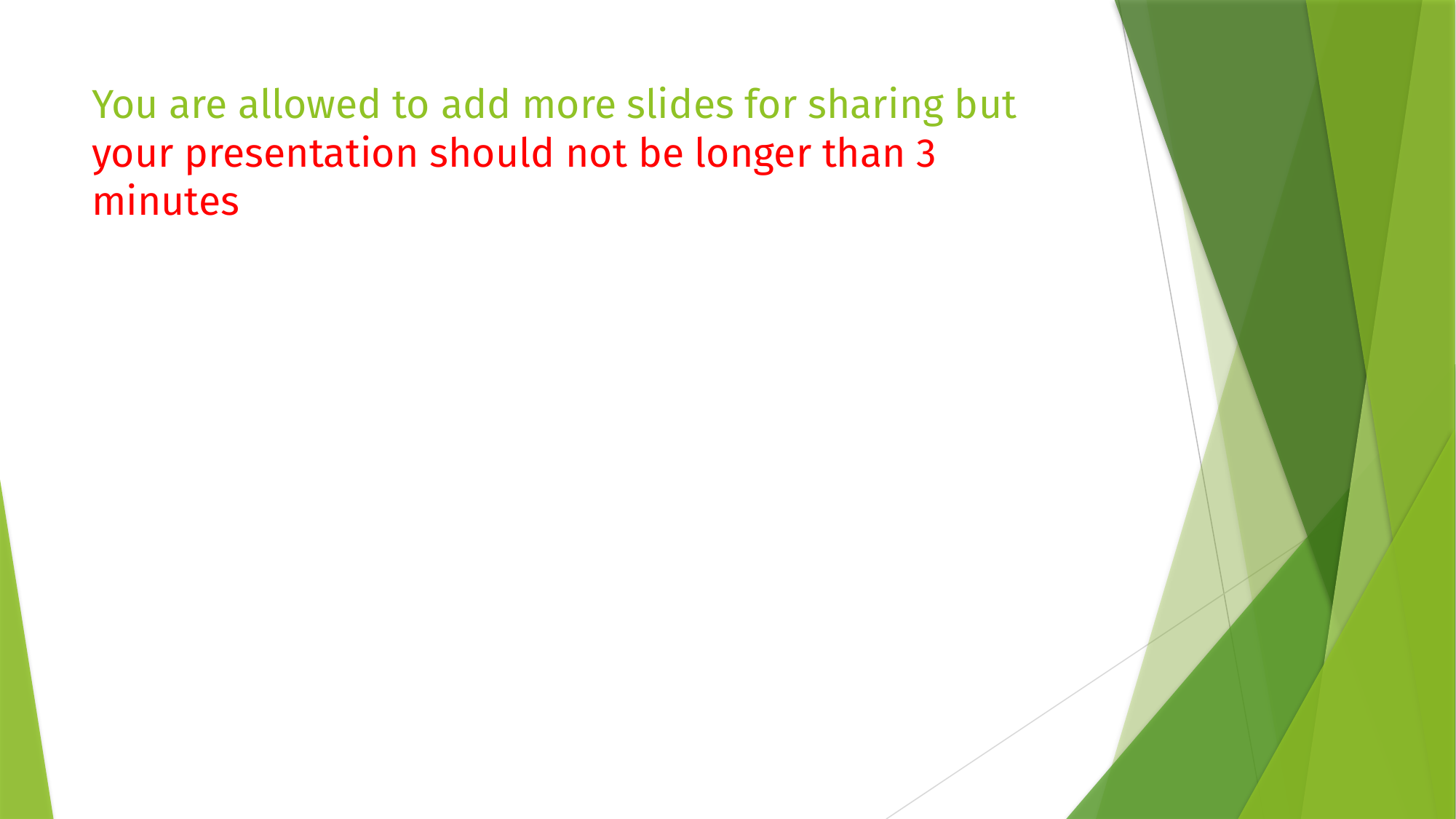

# You are allowed to add more slides for sharing but your presentation should not be longer than 3 minutes